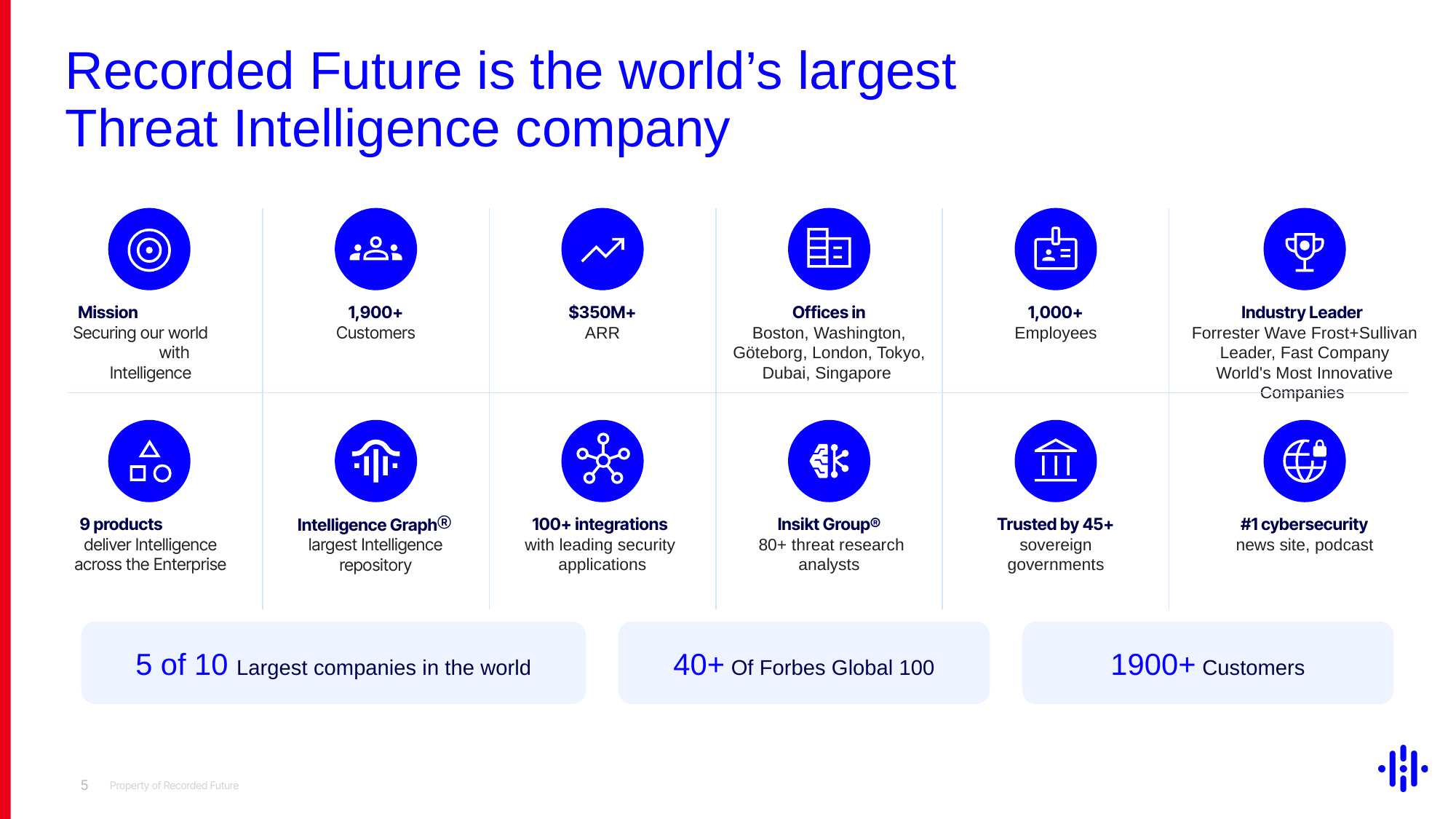

# Recorded Future is the world’s largest Threat Intelligence company

Mission                           Securing our world                  with Intelligence
1,900+
Customers
$350M+
ARR
Offices in
Boston, Washington, Göteborg, London, Tokyo, Dubai, Singapore

1,000+ Employees

Industry Leader
Forrester Wave Frost+Sullivan Leader, Fast Company World's Most Innovative Companies

#1 cybersecurity
news site, podcast

100+ integrations
with leading security
applications

Insikt Group®
 80+ threat research analysts

Trusted by 45+ sovereign governments

9 products                   deliver Intelligence across the Enterprise

Intelligence GraphⓇ
largest Intelligence repository

5 of 10 Largest companies in the world
40+ Of Forbes Global 100
1900+ Customers
5